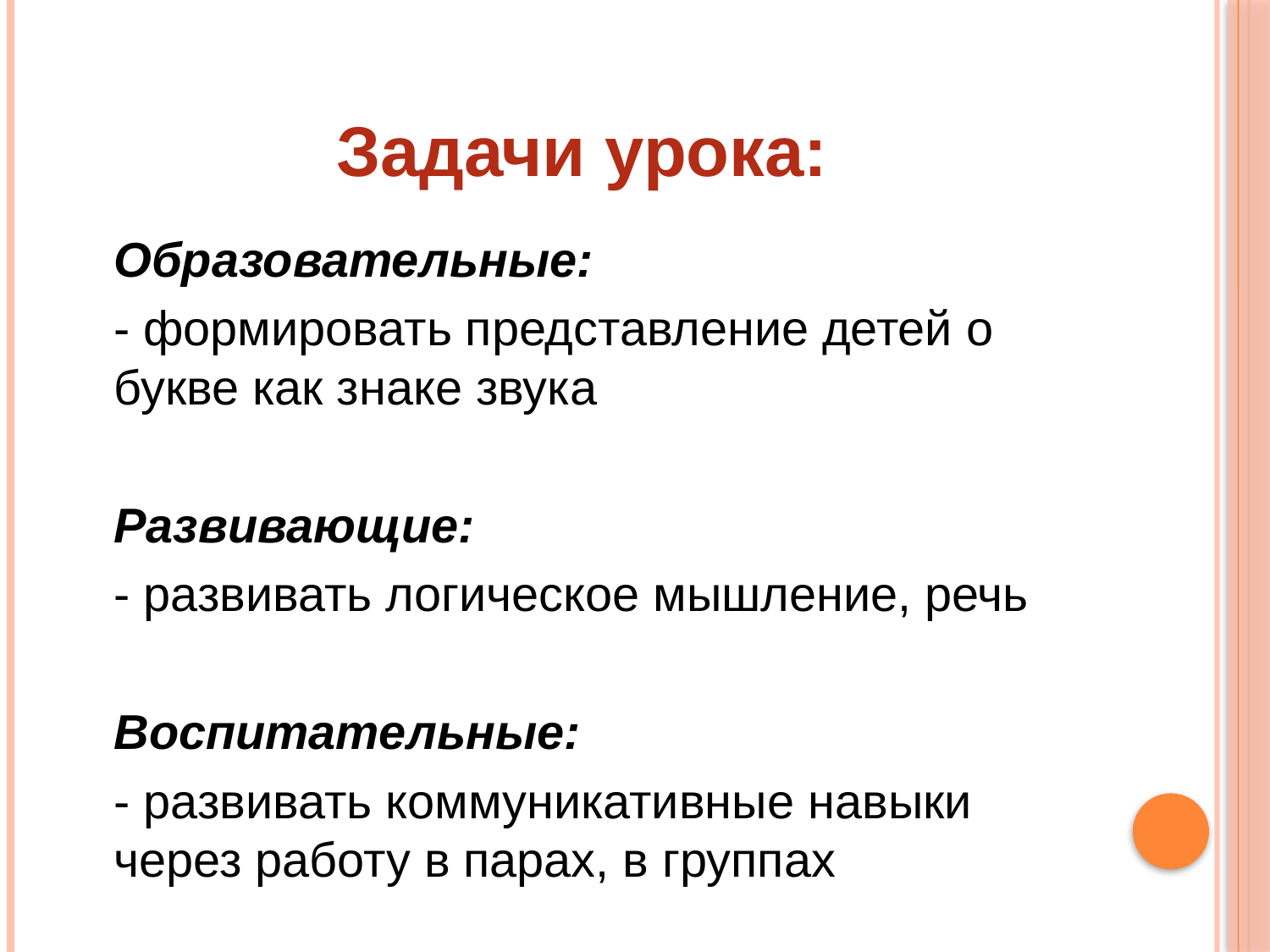

# Задачи урока:
  	Образовательные:
	- формировать представление детей о букве как знаке звука

	Развивающие:
	- развивать логическое мышление, речь

	Воспитательные:
	- развивать коммуникативные навыки через работу в парах, в группах